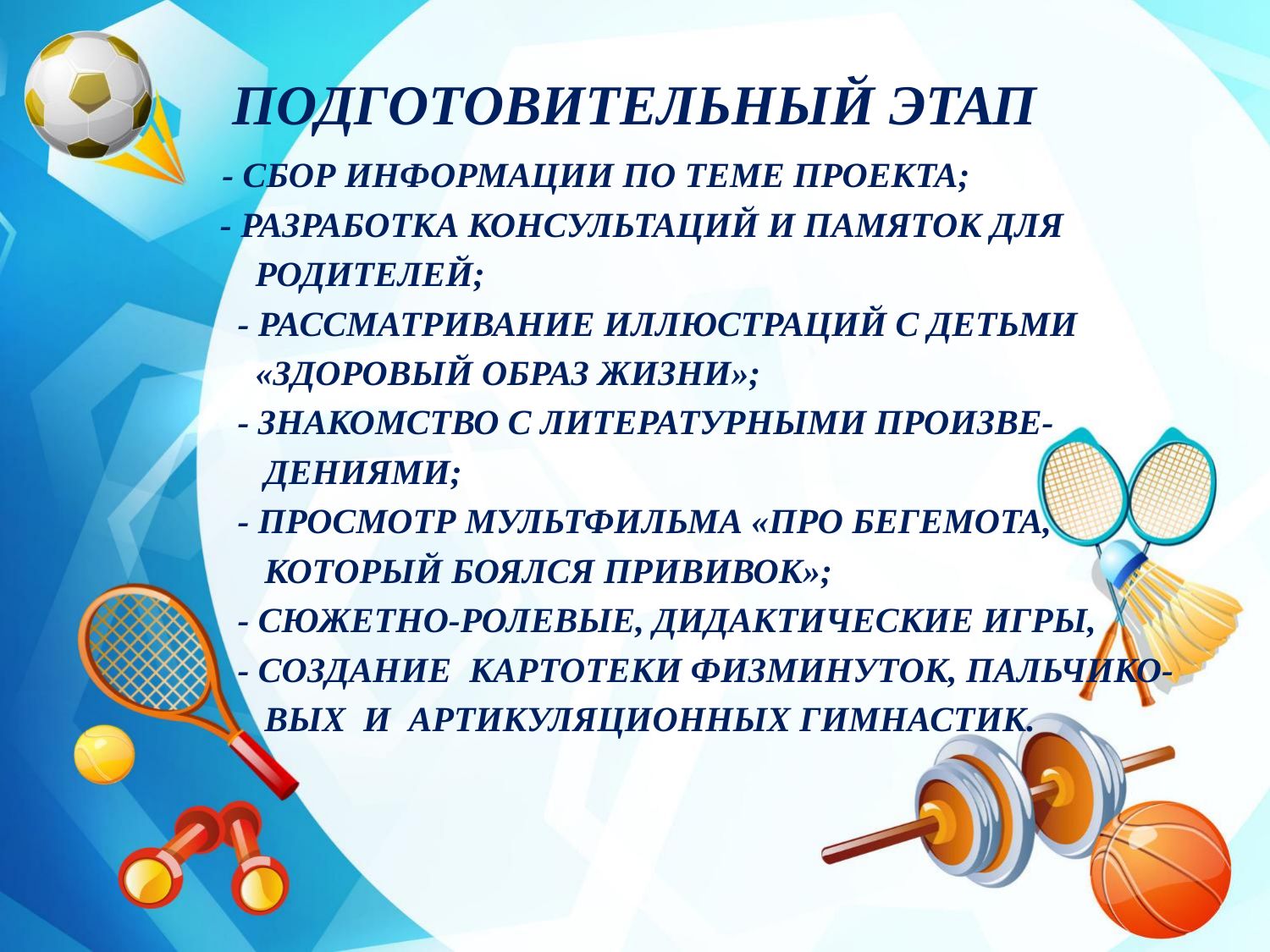

# ПОДГОТОВИТЕЛЬНЫЙ ЭТАП
        - СБОР ИНФОРМАЦИИ ПО ТЕМЕ ПРОЕКТА;
       - РАЗРАБОТКА КОНСУЛЬТАЦИЙ И ПАМЯТОК ДЛЯ
           РОДИТЕЛЕЙ;
         - РАССМАТРИВАНИЕ ИЛЛЮСТРАЦИЙ С ДЕТЬМИ
           «ЗДОРОВЫЙ ОБРАЗ ЖИЗНИ»;
         - ЗНАКОМСТВО С ЛИТЕРАТУРНЫМИ ПРОИЗВЕ-
            ДЕНИЯМИ;
         - ПРОСМОТР МУЛЬТФИЛЬМА «ПРО БЕГЕМОТА,
            КОТОРЫЙ БОЯЛСЯ ПРИВИВОК»;
         - СЮЖЕТНО-РОЛЕВЫЕ, ДИДАКТИЧЕСКИЕ ИГРЫ,
         - СОЗДАНИЕ  КАРТОТЕКИ ФИЗМИНУТОК, ПАЛЬЧИКО-
            ВЫХ  И  АРТИКУЛЯЦИОННЫХ ГИМНАСТИК.